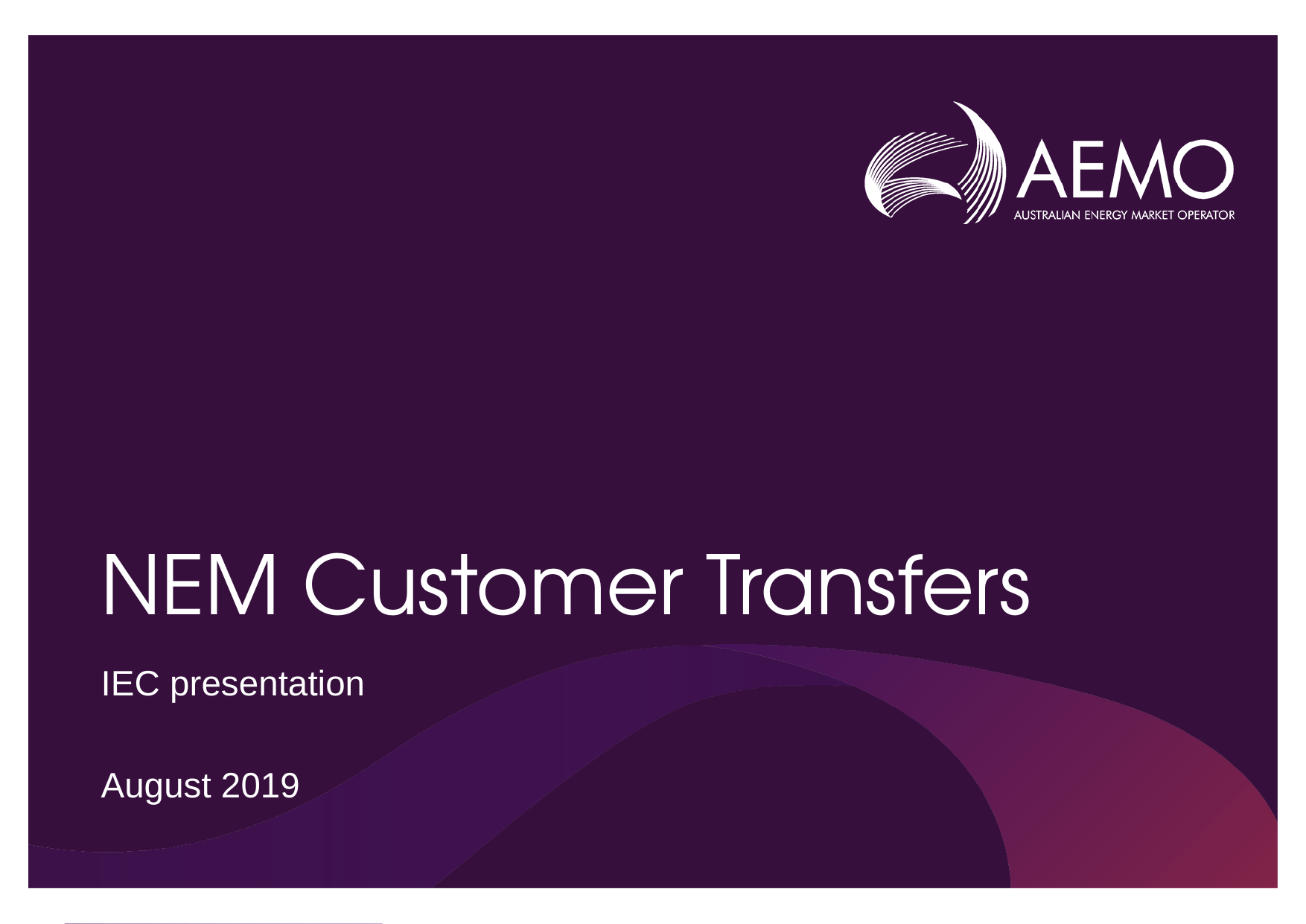

# NEM Customer Transfers
IEC presentation

August 2019